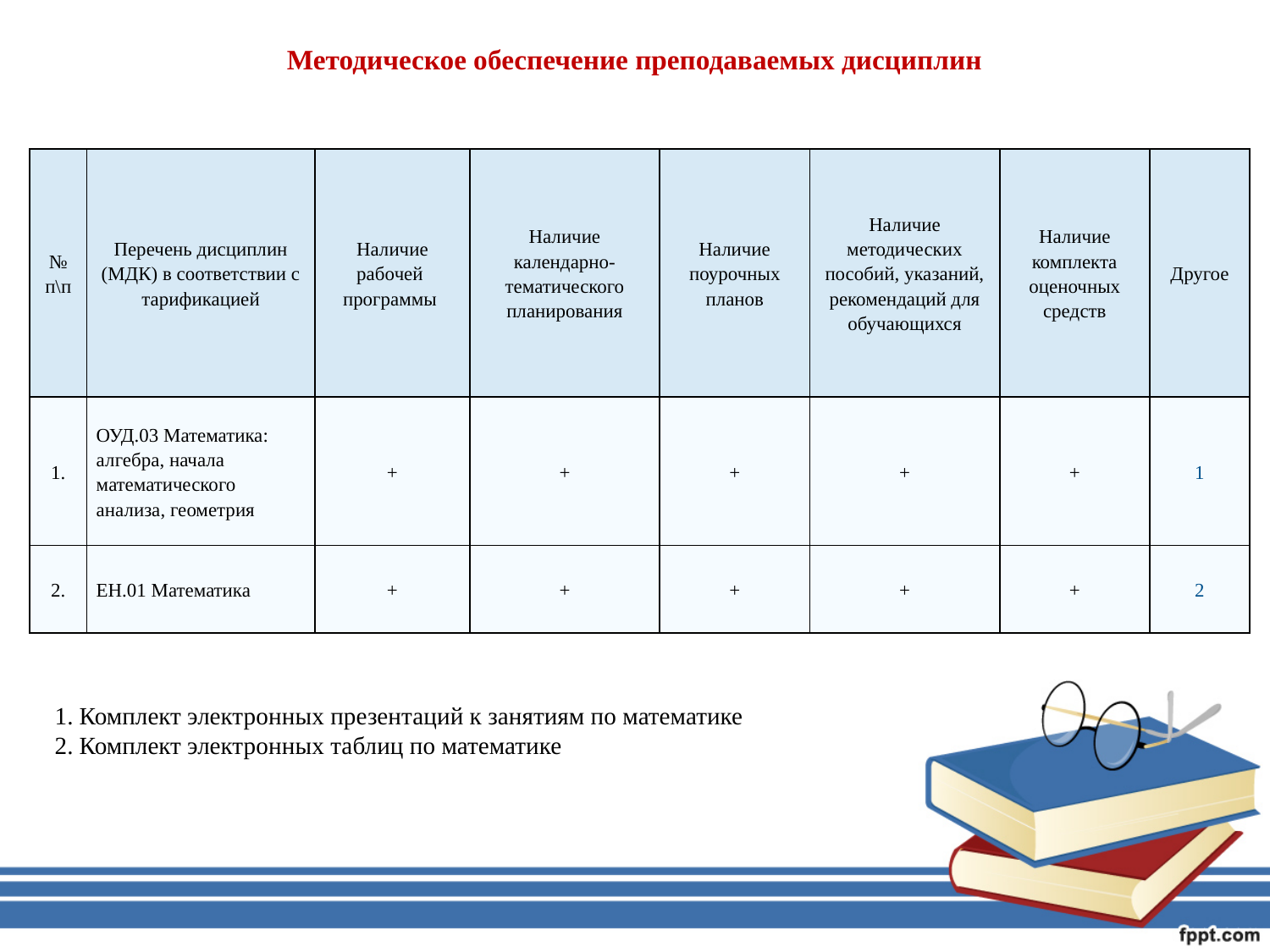

# Методическое обеспечение преподаваемых дисциплин
| № п\п | Перечень дисциплин (МДК) в соответствии с тарификацией | Наличие рабочей программы | Наличие календарно-тематического планирования | Наличие поурочных планов | Наличие методических пособий, указаний, рекомендаций для обучающихся | Наличие комплекта оценочных средств | Другое |
| --- | --- | --- | --- | --- | --- | --- | --- |
| 1. | ОУД.03 Математика: алгебра, начала математического анализа, геометрия | + | + | + | + | + | 1 |
| 2. | ЕН.01 Математика | + | + | + | + | + | 2 |
1. Комплект электронных презентаций к занятиям по математике
2. Комплект электронных таблиц по математике